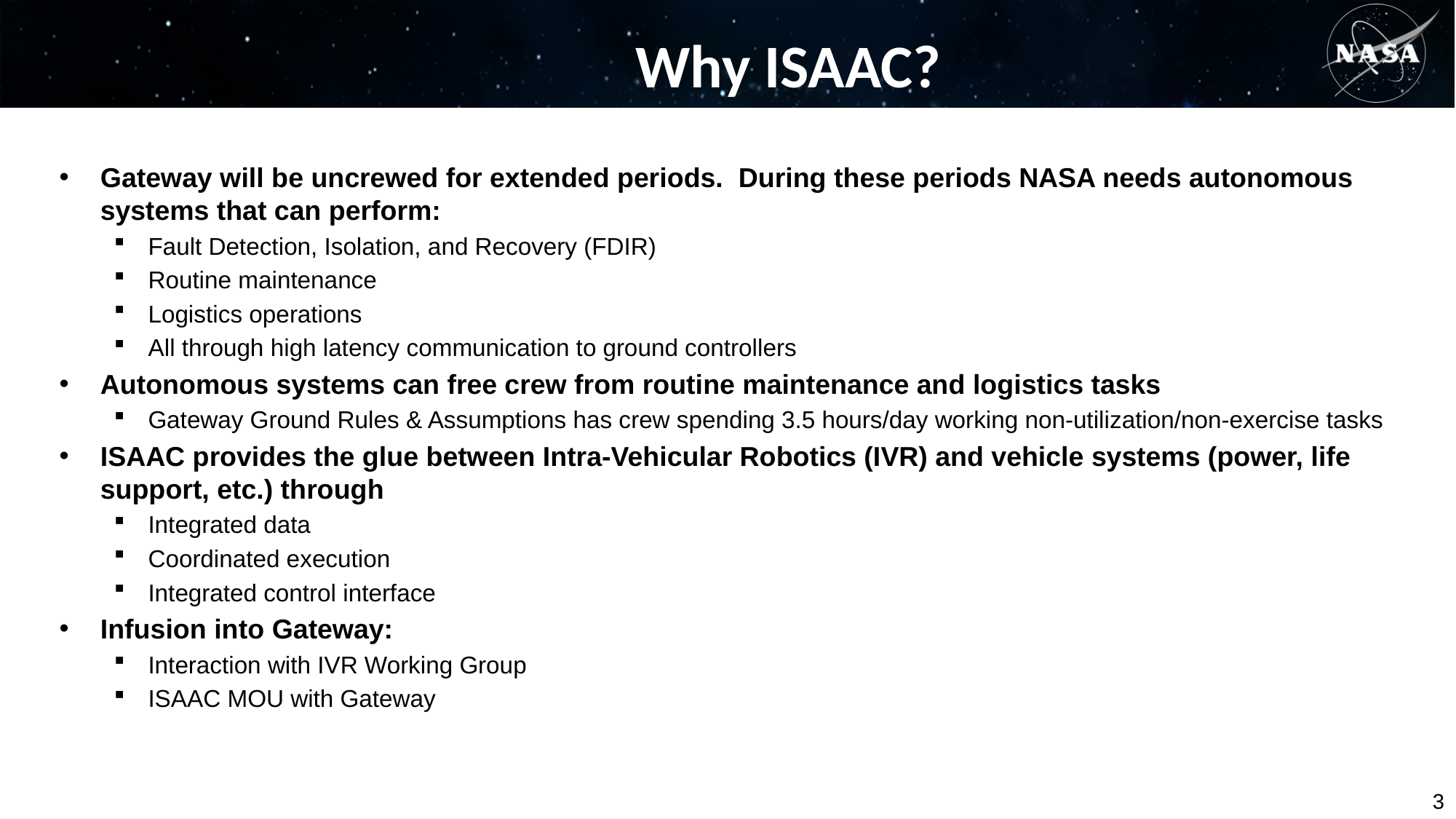

# Why ISAAC?
Gateway will be uncrewed for extended periods.  During these periods NASA needs autonomous systems that can perform:
Fault Detection, Isolation, and Recovery (FDIR)
Routine maintenance
Logistics operations
All through high latency communication to ground controllers
Autonomous systems can free crew from routine maintenance and logistics tasks
Gateway Ground Rules & Assumptions has crew spending 3.5 hours/day working non-utilization/non-exercise tasks
ISAAC provides the glue between Intra-Vehicular Robotics (IVR) and vehicle systems (power, life support, etc.) through
Integrated data
Coordinated execution
Integrated control interface
Infusion into Gateway:
Interaction with IVR Working Group
ISAAC MOU with Gateway
3